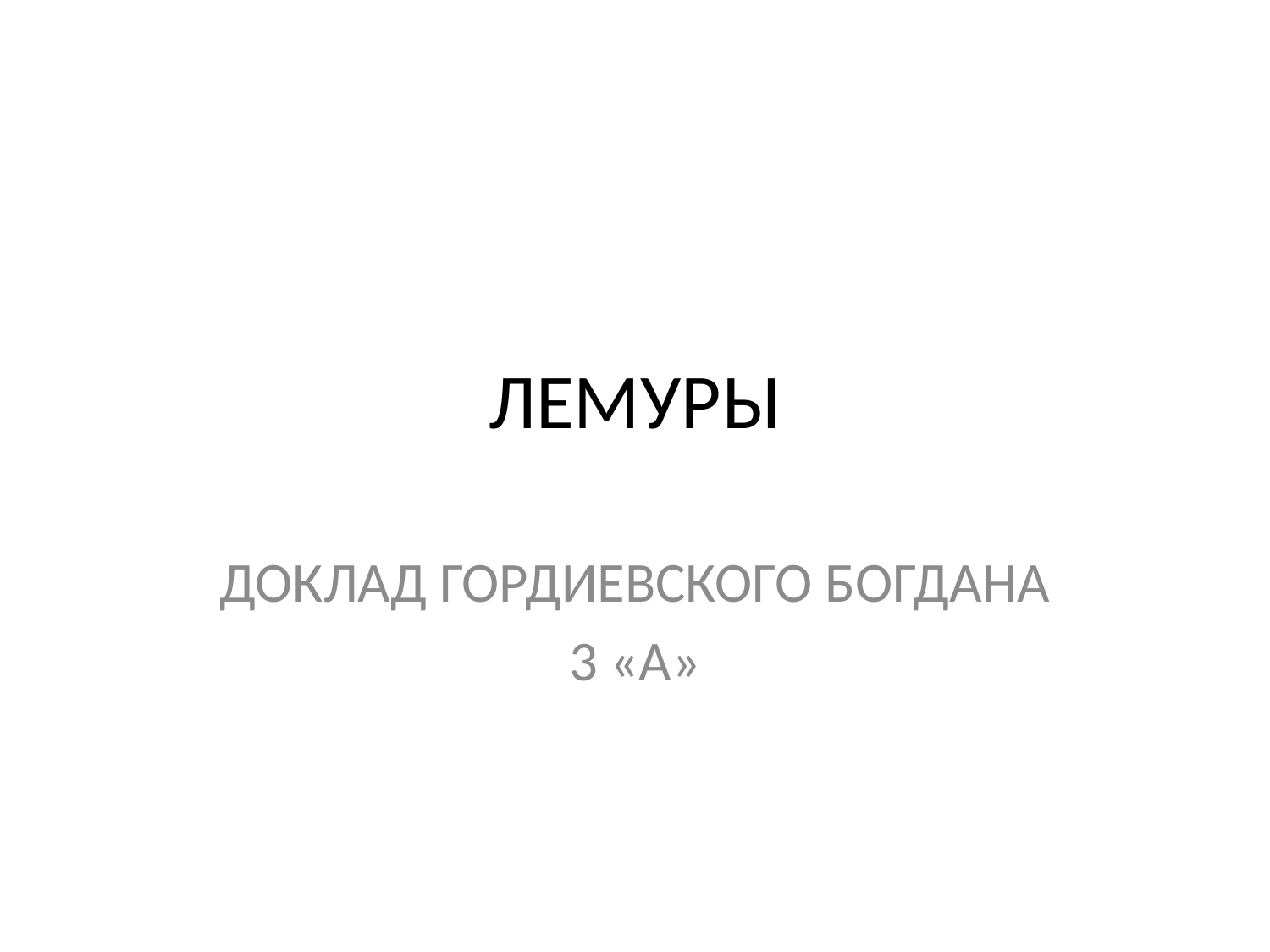

# ЛЕМУРЫ
ДОКЛАД ГОРДИЕВСКОГО БОГДАНА
3 «А»